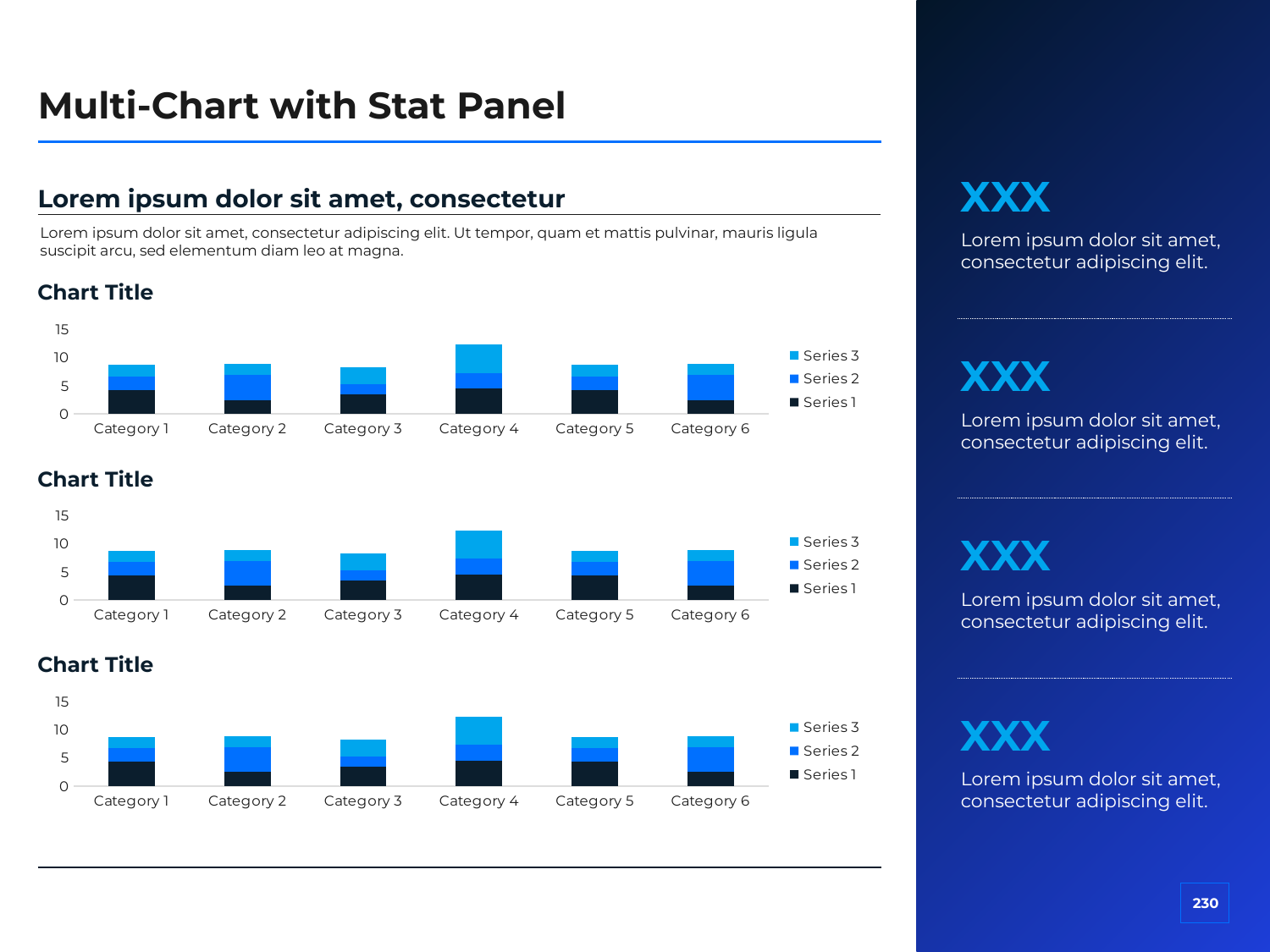

# Multi-Chart with Stat Panel
XXX
Lorem ipsum dolor sit amet, consectetur adipiscing elit.
Lorem ipsum dolor sit amet, consectetur
Lorem ipsum dolor sit amet, consectetur adipiscing elit. Ut tempor, quam et mattis pulvinar, mauris ligula suscipit arcu, sed elementum diam leo at magna.
Chart Title

### Chart

| Category | Series 1 | Series 2 | Series 3 |
|---|---|---|---|
| Category 1 | 4.3 | 2.4 | 2.0 |
| Category 2 | 2.5 | 4.4 | 2.0 |
| Category 3 | 3.5 | 1.8 | 3.0 |
| Category 4 | 4.5 | 2.8 | 5.0 |
| Category 5 | 4.3 | 2.4 | 2.0 |
| Category 6 | 2.5 | 4.4 | 2.0 |
XXX
Lorem ipsum dolor sit amet, consectetur adipiscing elit.
Chart Title

### Chart

| Category | Series 1 | Series 2 | Series 3 |
|---|---|---|---|
| Category 1 | 4.3 | 2.4 | 2.0 |
| Category 2 | 2.5 | 4.4 | 2.0 |
| Category 3 | 3.5 | 1.8 | 3.0 |
| Category 4 | 4.5 | 2.8 | 5.0 |
| Category 5 | 4.3 | 2.4 | 2.0 |
| Category 6 | 2.5 | 4.4 | 2.0 |
XXX
Lorem ipsum dolor sit amet, consectetur adipiscing elit.
Chart Title

### Chart

| Category | Series 1 | Series 2 | Series 3 |
|---|---|---|---|
| Category 1 | 4.3 | 2.4 | 2.0 |
| Category 2 | 2.5 | 4.4 | 2.0 |
| Category 3 | 3.5 | 1.8 | 3.0 |
| Category 4 | 4.5 | 2.8 | 5.0 |
| Category 5 | 4.3 | 2.4 | 2.0 |
| Category 6 | 2.5 | 4.4 | 2.0 |
XXX
Lorem ipsum dolor sit amet, consectetur adipiscing elit.
230